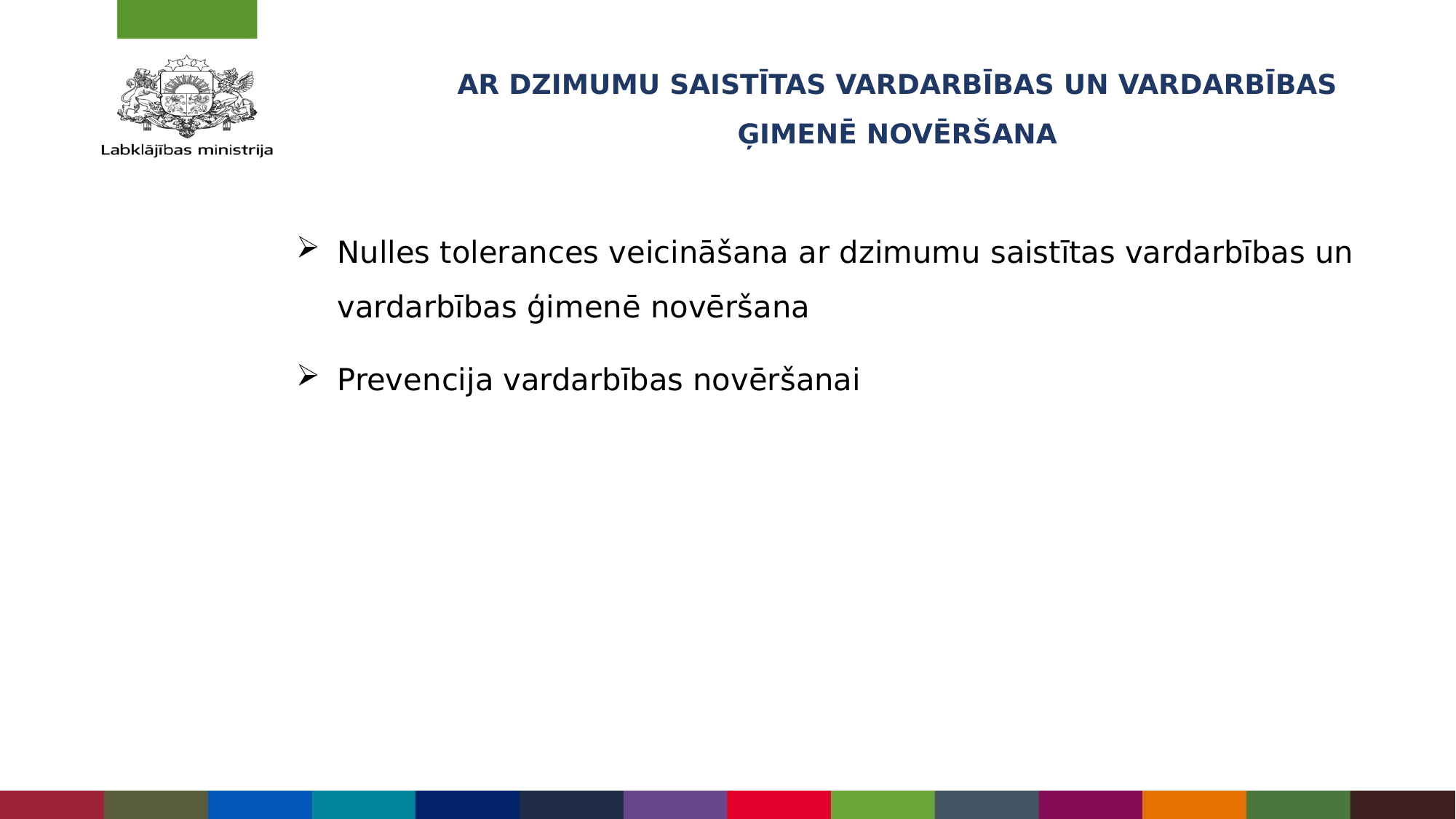

# AR DZIMUMU SAISTĪTAS VARDARBĪBAS UN VARDARBĪBAS ĢIMENĒ NOVĒRŠANA
Nulles tolerances veicināšana ar dzimumu saistītas vardarbības un vardarbības ģimenē novēršana
Prevencija vardarbības novēršanai